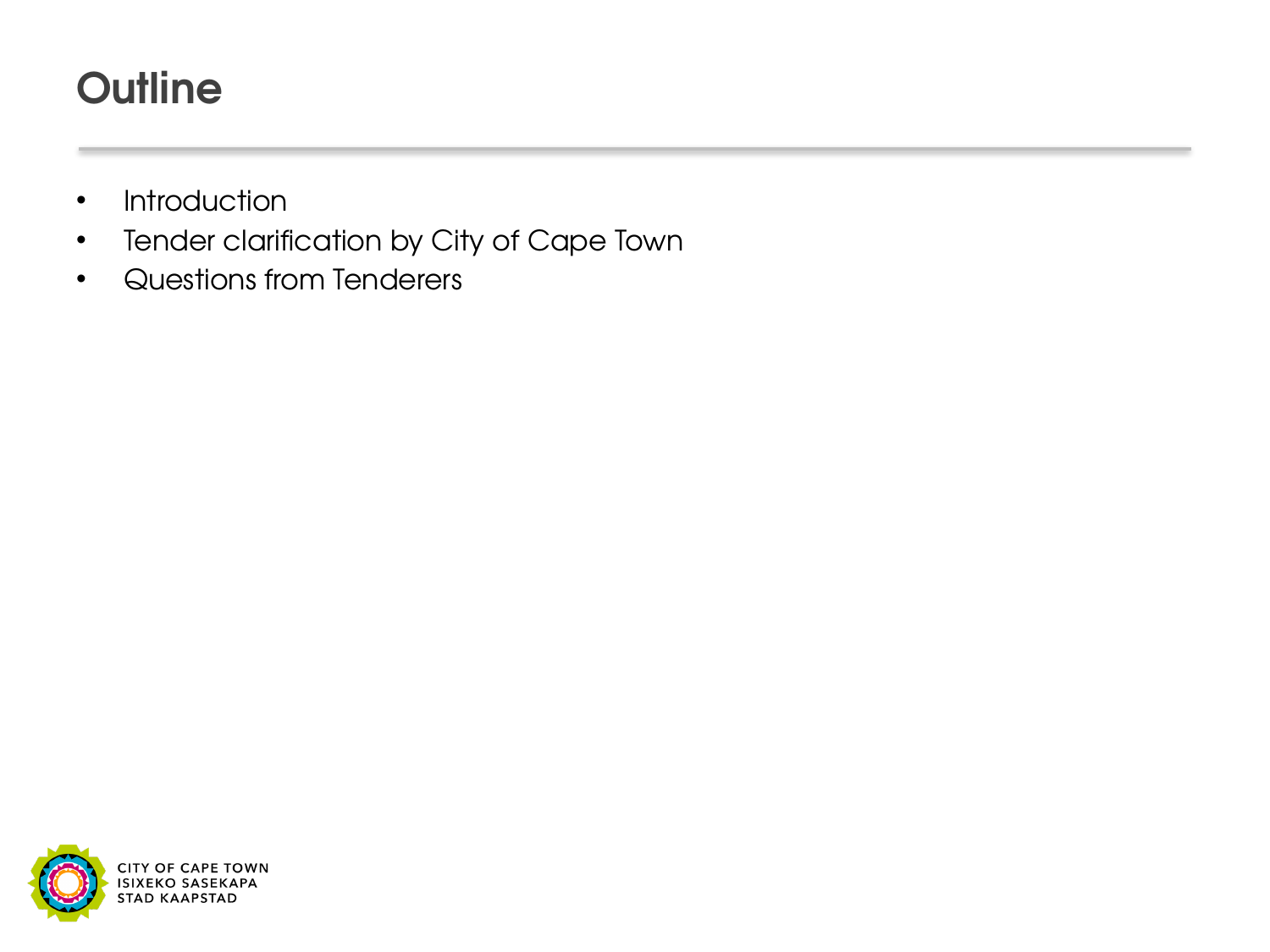

# Outline
Introduction
Tender clarification by City of Cape Town
Questions from Tenderers